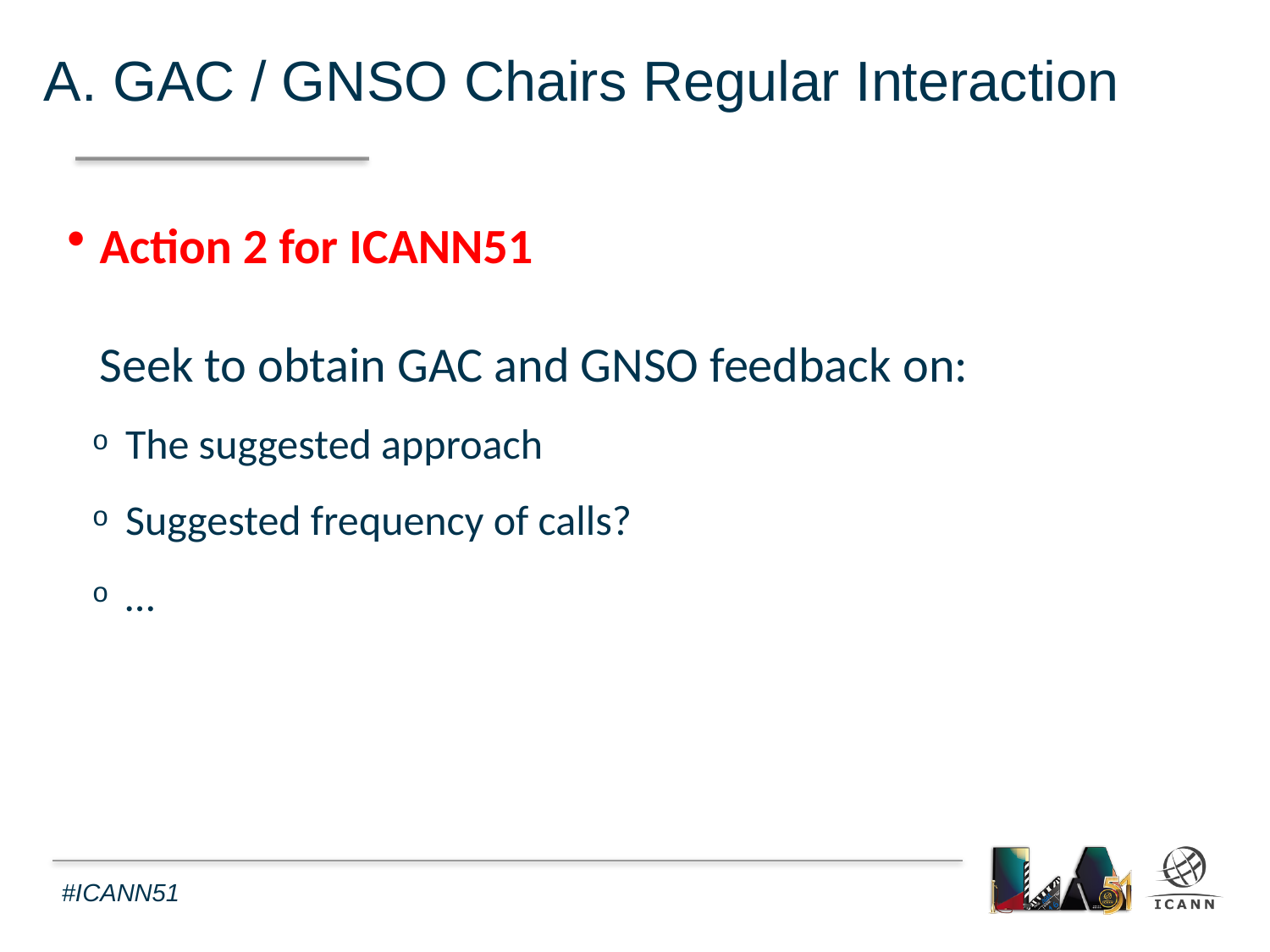

A. GAC / GNSO Chairs Regular Interaction
Action 2 for ICANN51
Seek to obtain GAC and GNSO feedback on:
The suggested approach
Suggested frequency of calls?
…